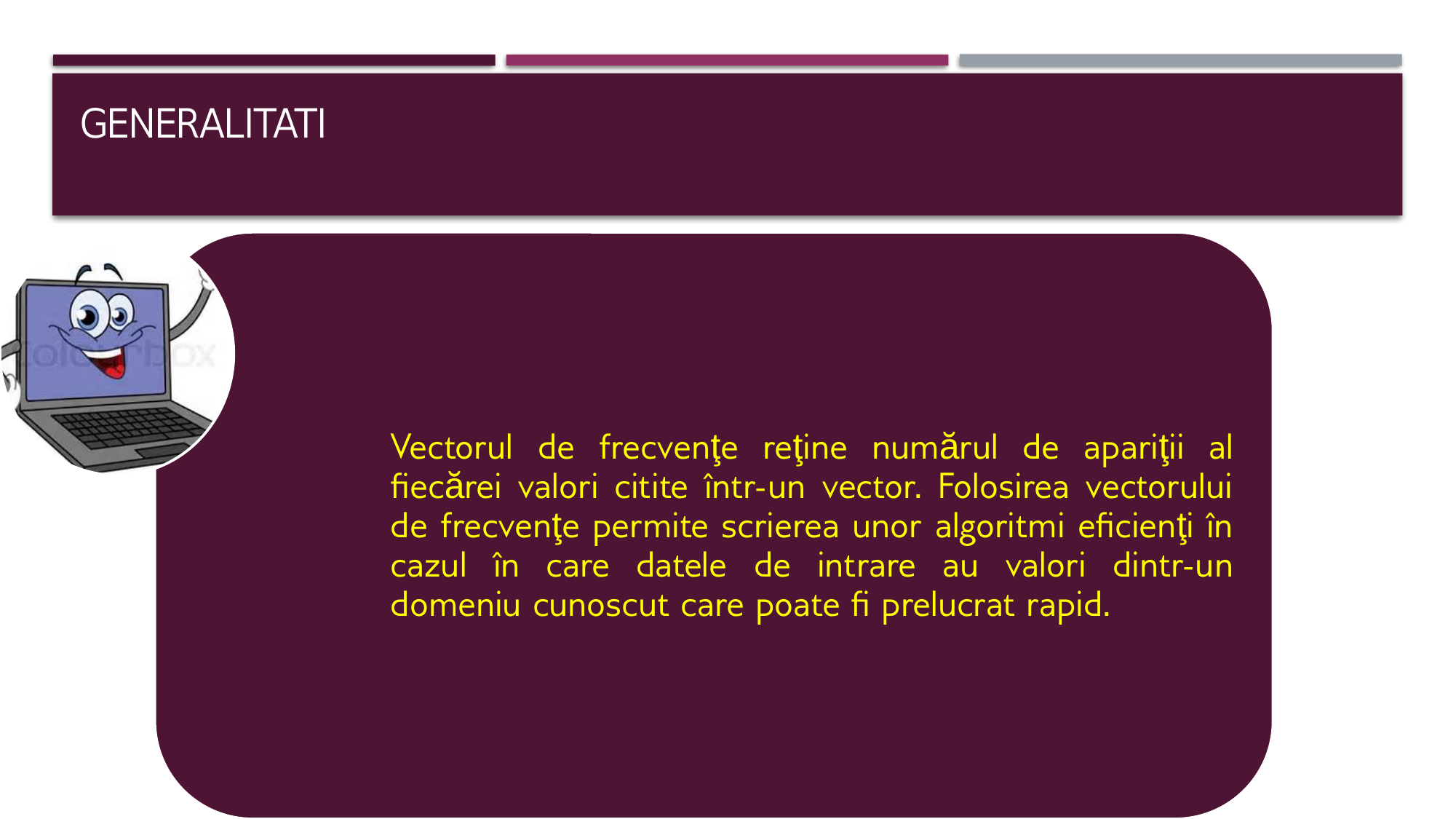

# Generalitati
Vectorul de frecvenţe reţine numărul de apariţii al fiecărei valori citite într-un vector. Folosirea vectorului de frecvenţe permite scrierea unor algoritmi eficienţi în cazul în care datele de intrare au valori dintr-un domeniu cunoscut care poate fi prelucrat rapid.